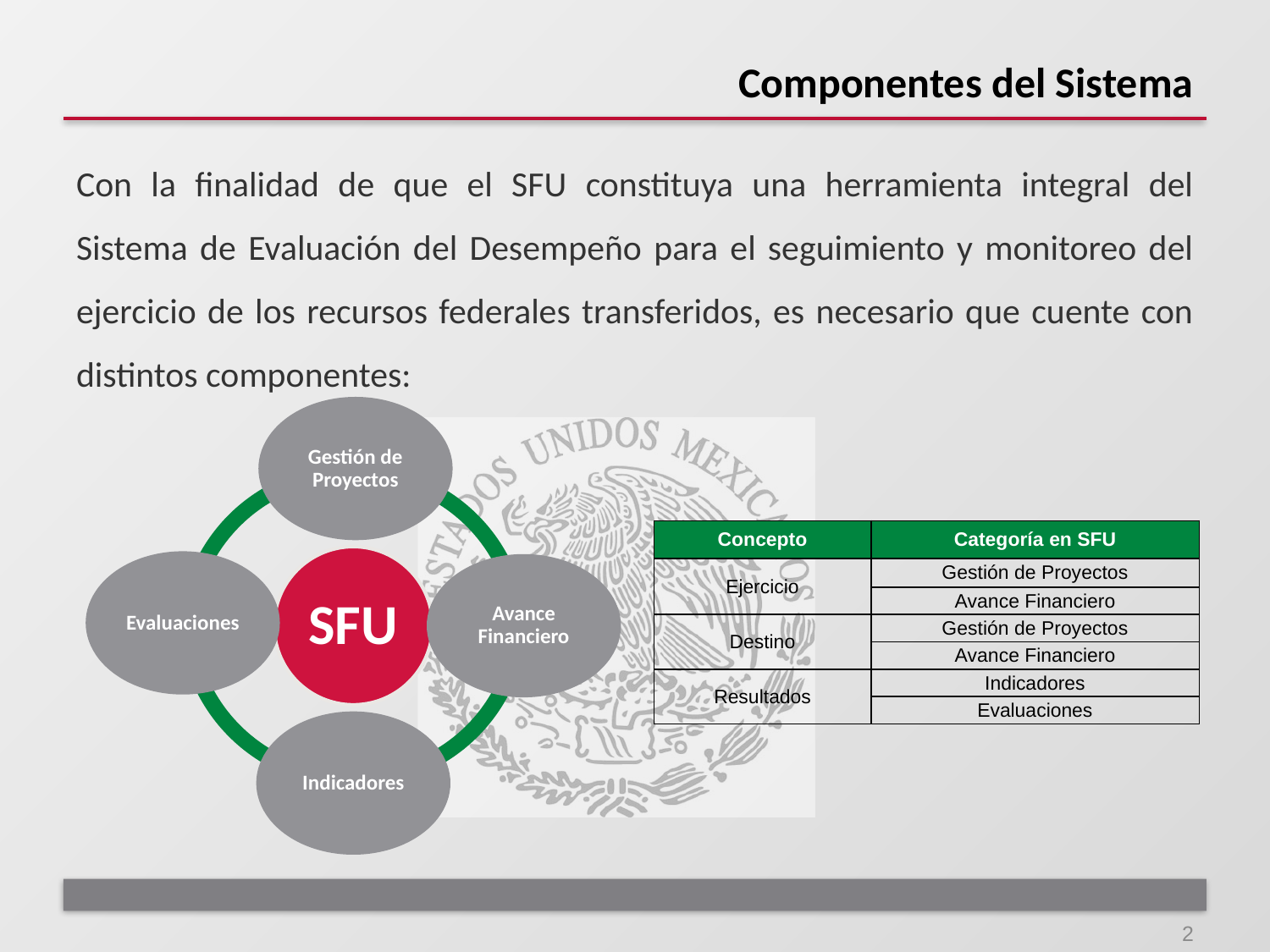

# Componentes del Sistema
Con la finalidad de que el SFU constituya una herramienta integral del Sistema de Evaluación del Desempeño para el seguimiento y monitoreo del ejercicio de los recursos federales transferidos, es necesario que cuente con distintos componentes:
SFU
Gestión de Proyectos
Avance Financiero
Indicadores
Evaluaciones
| Concepto | Categoría en SFU |
| --- | --- |
| Ejercicio | Gestión de Proyectos |
|  | Avance Financiero |
| Destino | Gestión de Proyectos |
|  | Avance Financiero |
| Resultados | Indicadores |
|  | Evaluaciones |
2